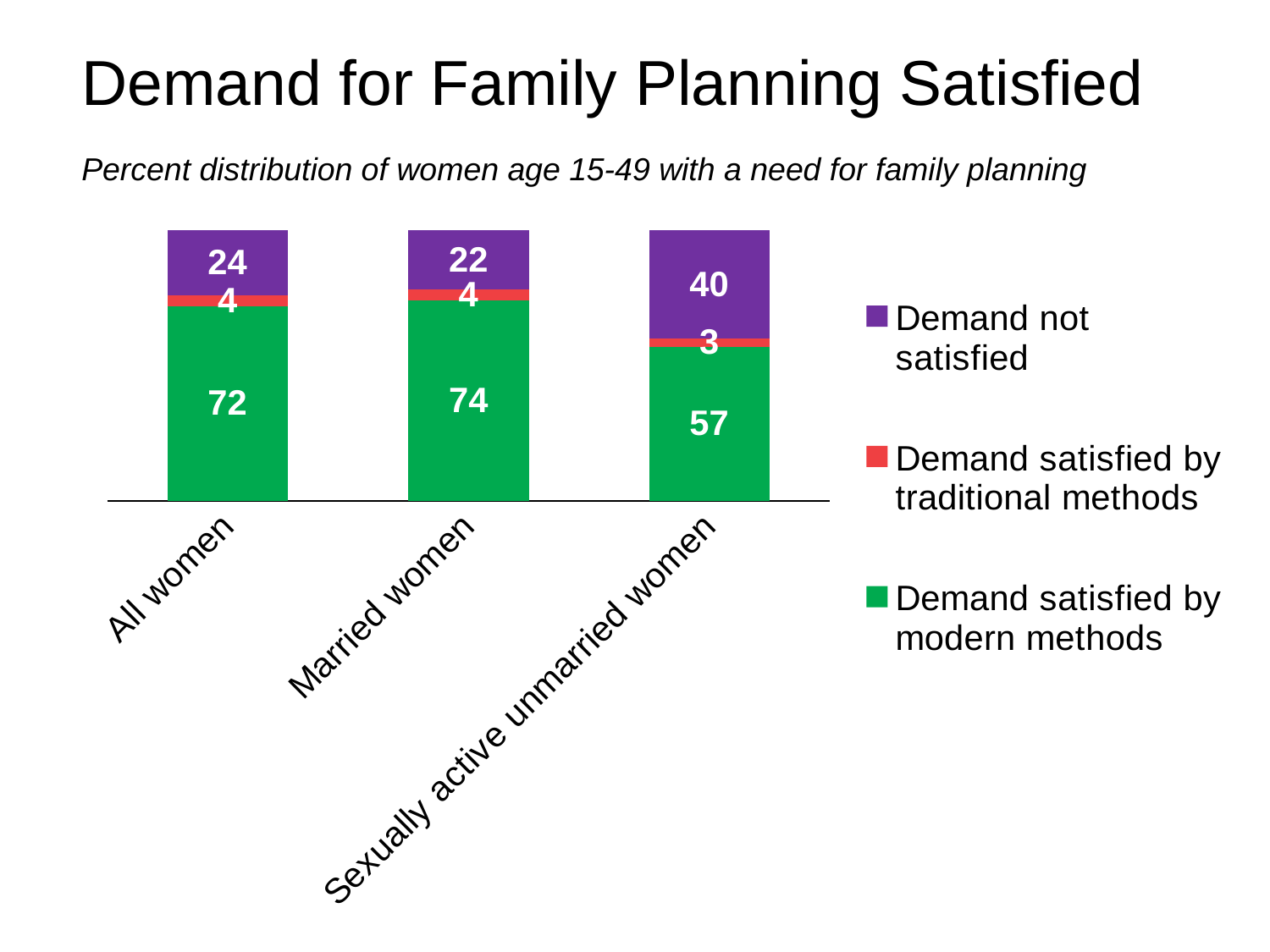

# Demand for Family Planning Satisfied
Percent distribution of women age 15-49 with a need for family planning

### Chart

| Category | Demand satisfied by modern methods | Demand satisfied by traditional methods | Demand not satisfied |
|---|---|---|---|
| All women | 72.0 | 4.0 | 24.0 |
| Married women | 74.0 | 4.0 | 22.0 |
| Sexually active unmarried women | 57.0 | 3.0 | 40.0 |